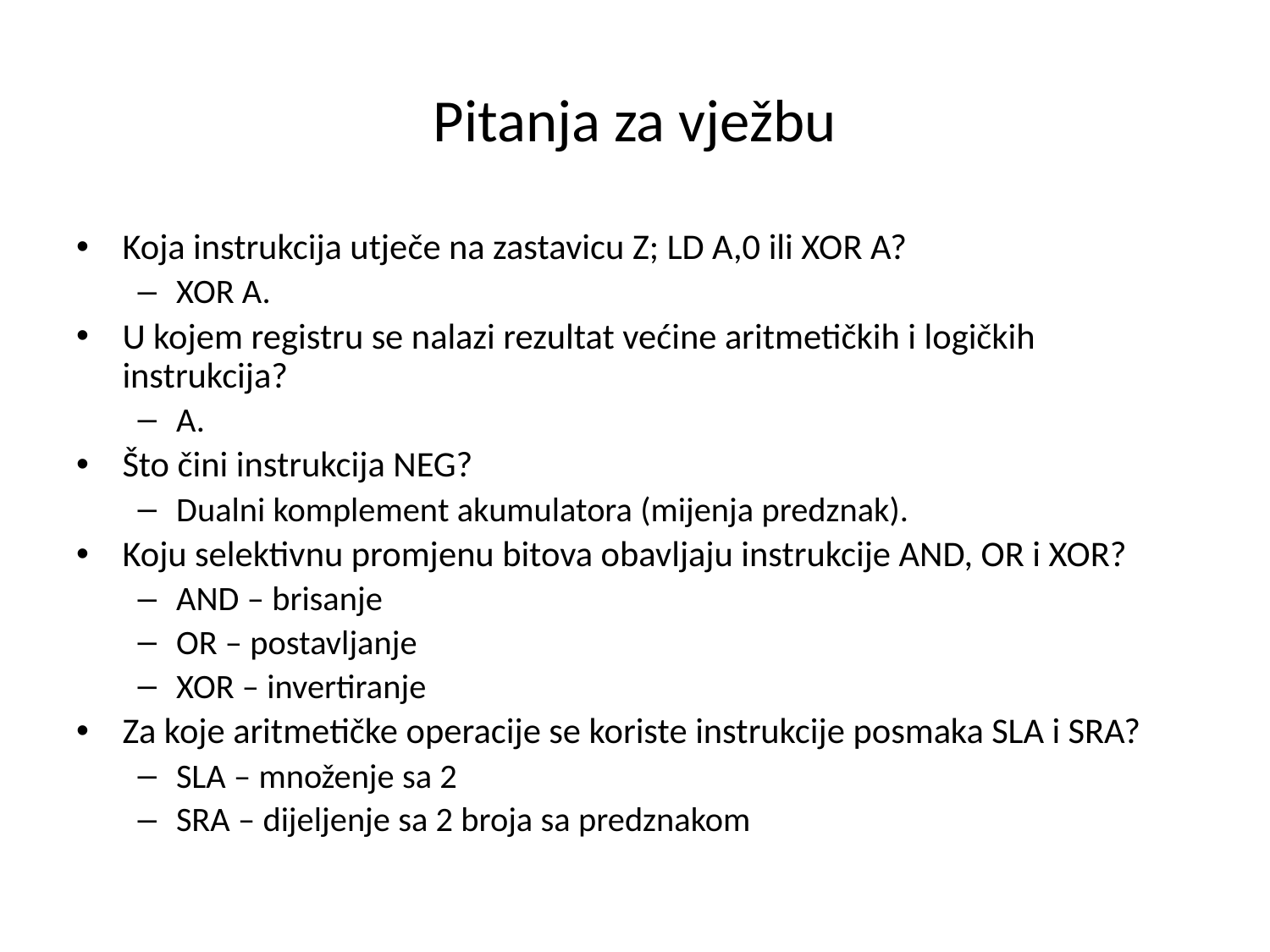

# Pitanja za vježbu
Koja instrukcija utječe na zastavicu Z; LD A,0 ili XOR A?
XOR A.
U kojem registru se nalazi rezultat većine aritmetičkih i logičkih instrukcija?
A.
Što čini instrukcija NEG?
Dualni komplement akumulatora (mijenja predznak).
Koju selektivnu promjenu bitova obavljaju instrukcije AND, OR i XOR?
AND – brisanje
OR – postavljanje
XOR – invertiranje
Za koje aritmetičke operacije se koriste instrukcije posmaka SLA i SRA?
SLA – množenje sa 2
SRA – dijeljenje sa 2 broja sa predznakom